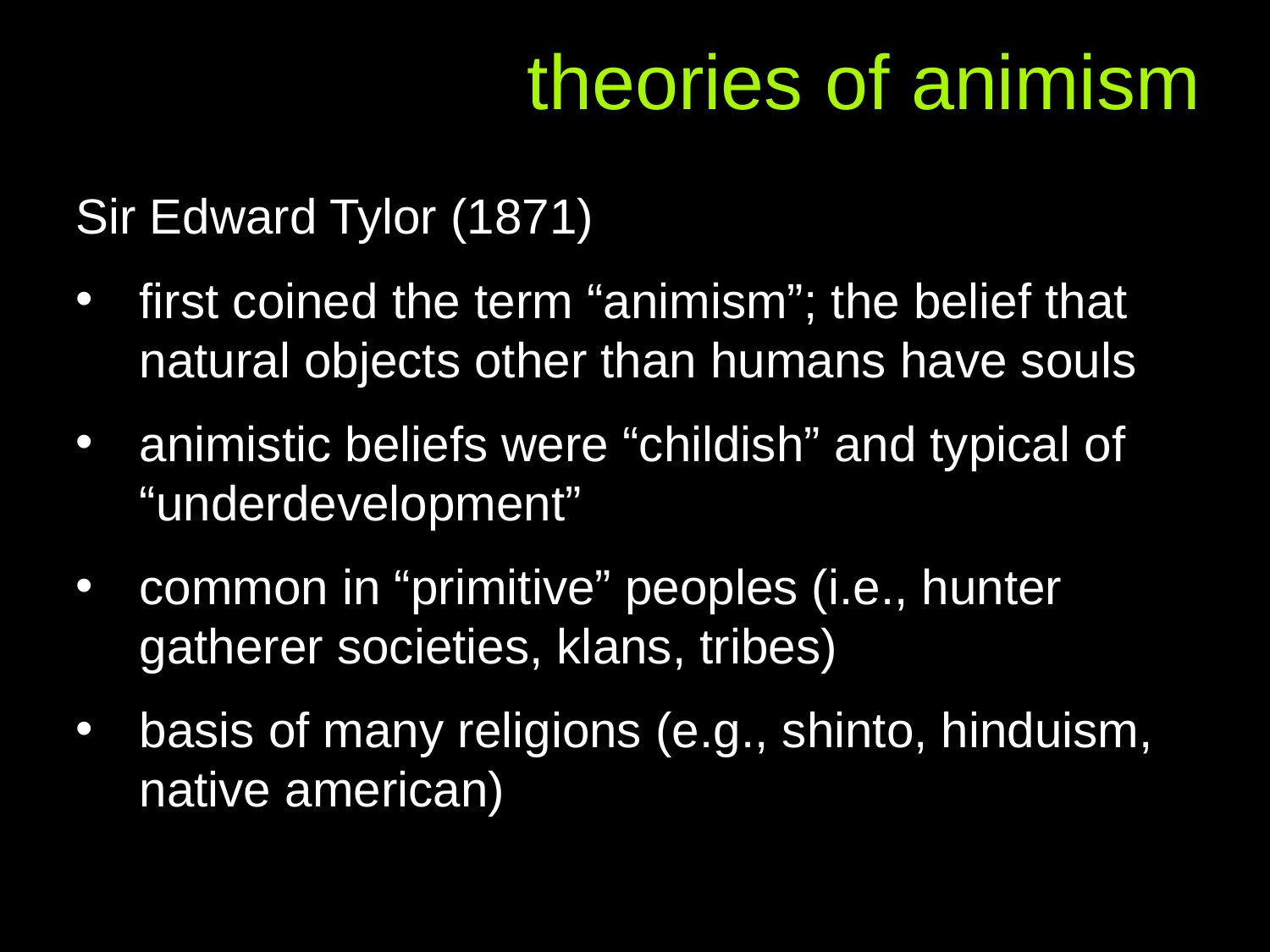

theories of animism
Sir Edward Tylor (1871)
first coined the term “animism”; the belief that natural objects other than humans have souls
animistic beliefs were “childish” and typical of “underdevelopment”
common in “primitive” peoples (i.e., hunter gatherer societies, klans, tribes)
basis of many religions (e.g., shinto, hinduism, native american)